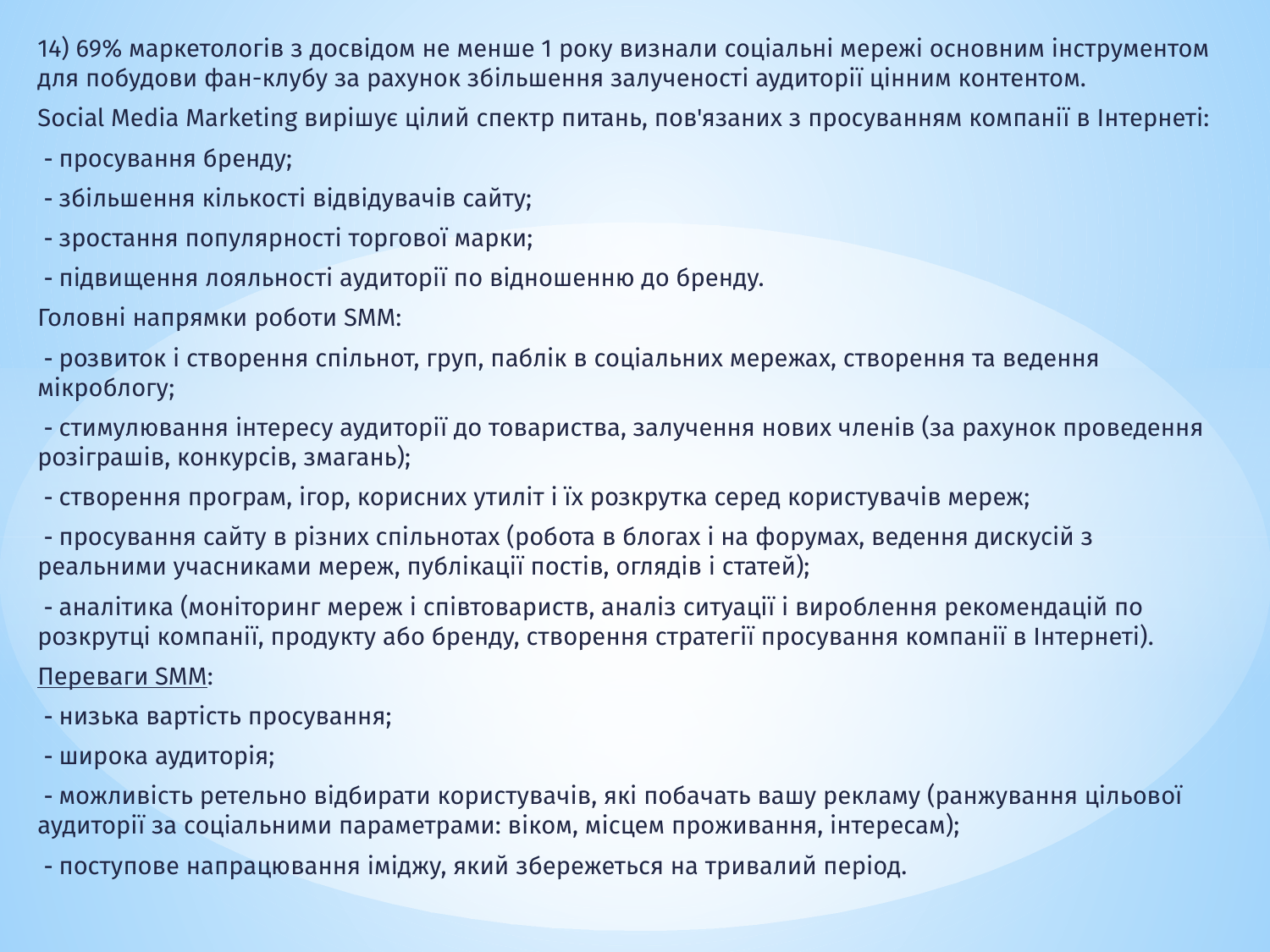

14) 69% маркетологів з досвідом не менше 1 року визнали соціальні мережі основним інструментом для побудови фан-клубу за рахунок збільшення залученості аудиторії цінним контентом.
Social Media Marketing вирішує цілий спектр питань, пов'язаних з просуванням компанії в Інтернеті:
 − просування бренду;
 − збільшення кількості відвідувачів сайту;
 − зростання популярності торгової марки;
 − підвищення лояльності аудиторії по відношенню до бренду.
Головні напрямки роботи SMM:
 − розвиток і створення спільнот, груп, паблік в соціальних мережах, створення та ведення мікроблогу;
 − стимулювання інтересу аудиторії до товариства, залучення нових членів (за рахунок проведення розіграшів, конкурсів, змагань);
 − створення програм, ігор, корисних утиліт і їх розкрутка серед користувачів мереж;
 − просування сайту в різних спільнотах (робота в блогах і на форумах, ведення дискусій з реальними учасниками мереж, публікації постів, оглядів і статей);
 − аналітика (моніторинг мереж і співтовариств, аналіз ситуації і вироблення рекомендацій по розкрутці компанії, продукту або бренду, створення стратегії просування компанії в Інтернеті).
Переваги SMM:
 − низька вартість просування;
 − широка аудиторія;
 − можливість ретельно відбирати користувачів, які побачать вашу рекламу (ранжування цільової аудиторії за соціальними параметрами: віком, місцем проживання, інтересам);
 − поступове напрацювання іміджу, який збережеться на тривалий період.